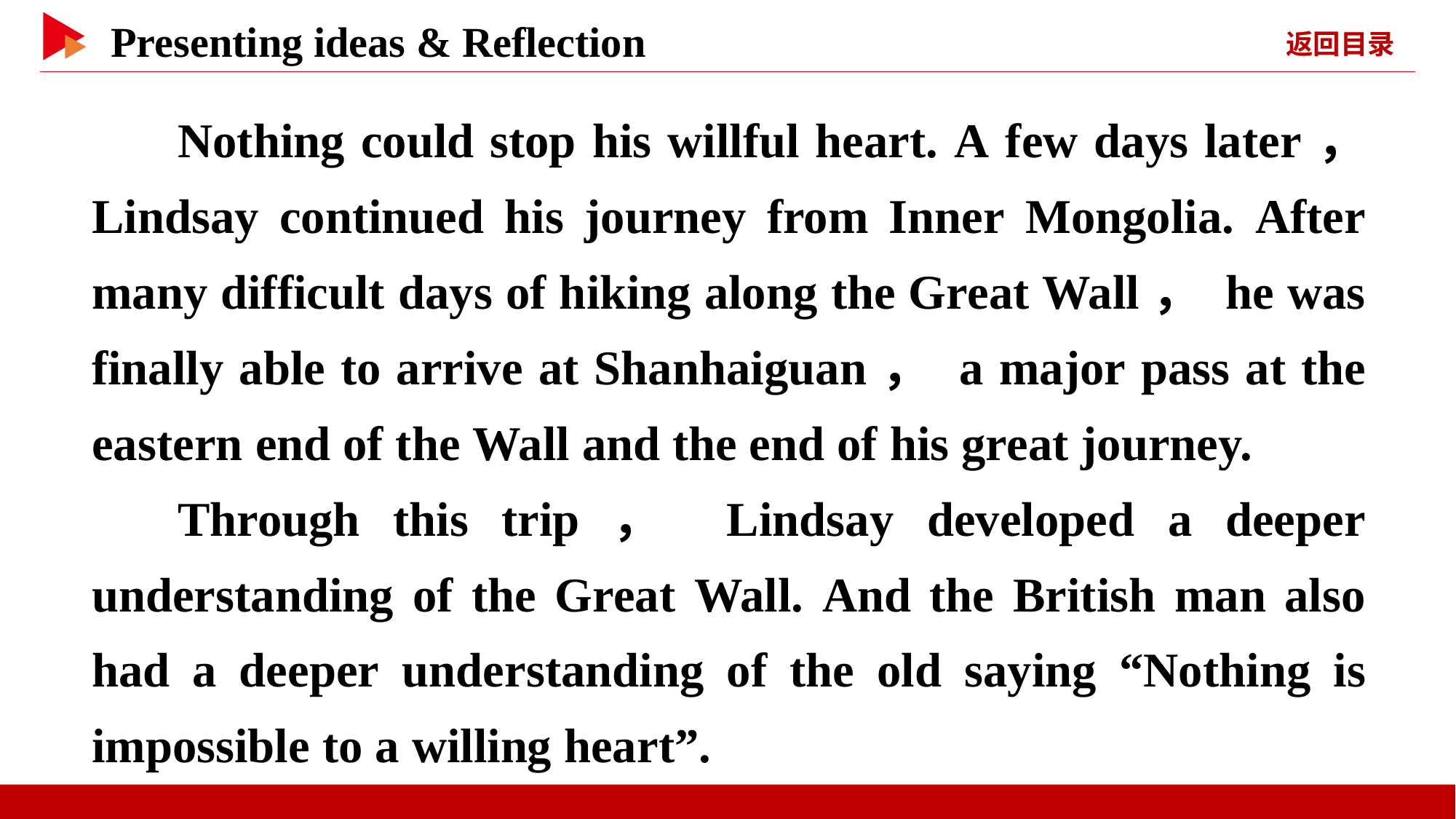

Nothing could stop his willful heart. A few days later， Lindsay continued his journey from Inner Mongolia. After many difficult days of hiking along the Great Wall， he was finally able to arrive at Shanhaiguan， a major pass at the eastern end of the Wall and the end of his great journey.
Through this trip， Lindsay developed a deeper understanding of the Great Wall. And the British man also had a deeper understanding of the old saying “Nothing is impossible to a willing heart”.